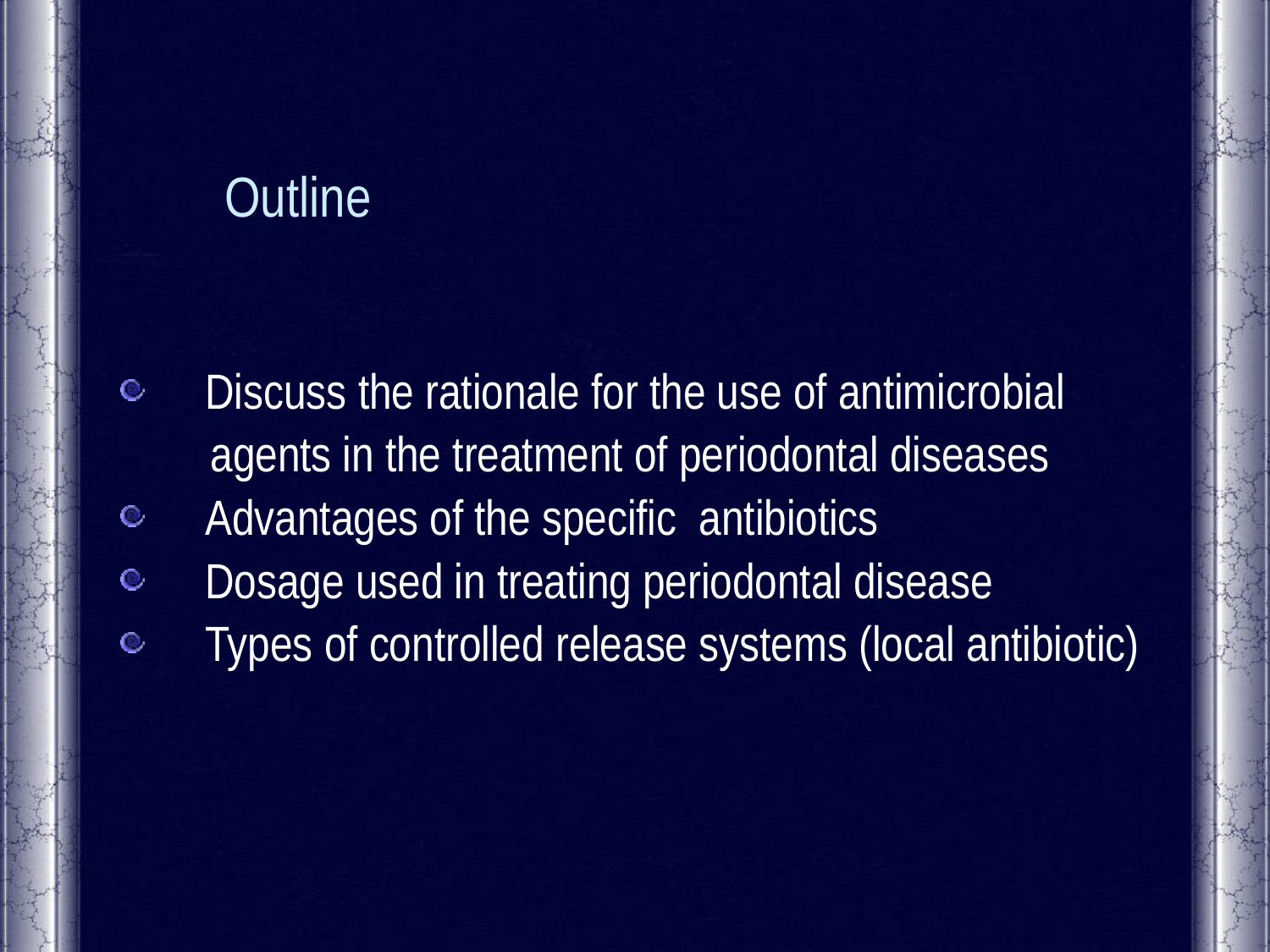

# Outline
Discuss the rationale for the use of antimicrobial
        agents in the treatment of periodontal diseases
Advantages of the specific  antibiotics
Dosage used in treating periodontal disease
Types of controlled release systems (local antibiotic)